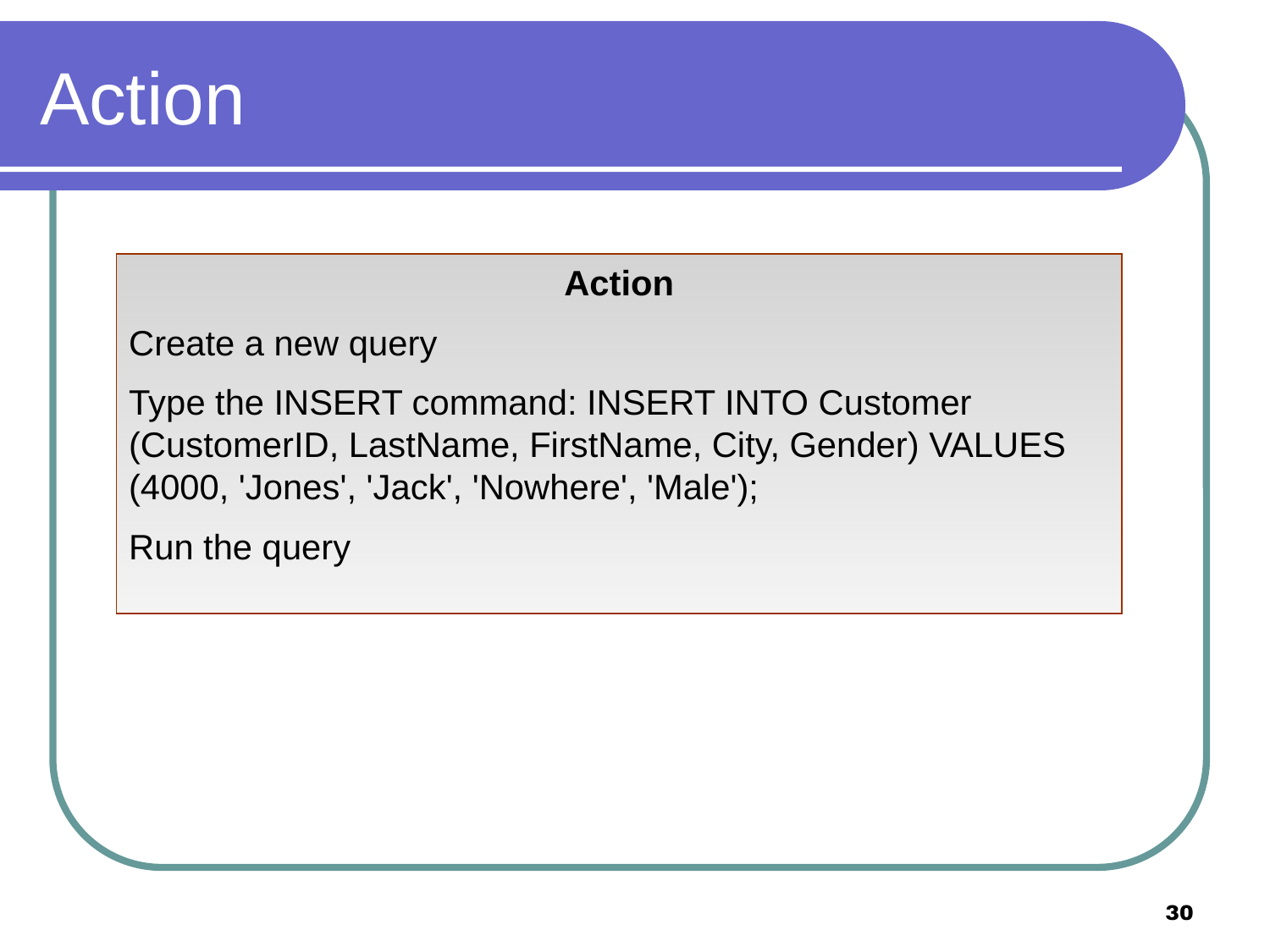

# Action
Action
Create a new query
Type the INSERT command: INSERT INTO Customer (CustomerID, LastName, FirstName, City, Gender) VALUES (4000, 'Jones', 'Jack', 'Nowhere', 'Male');
Run the query
30